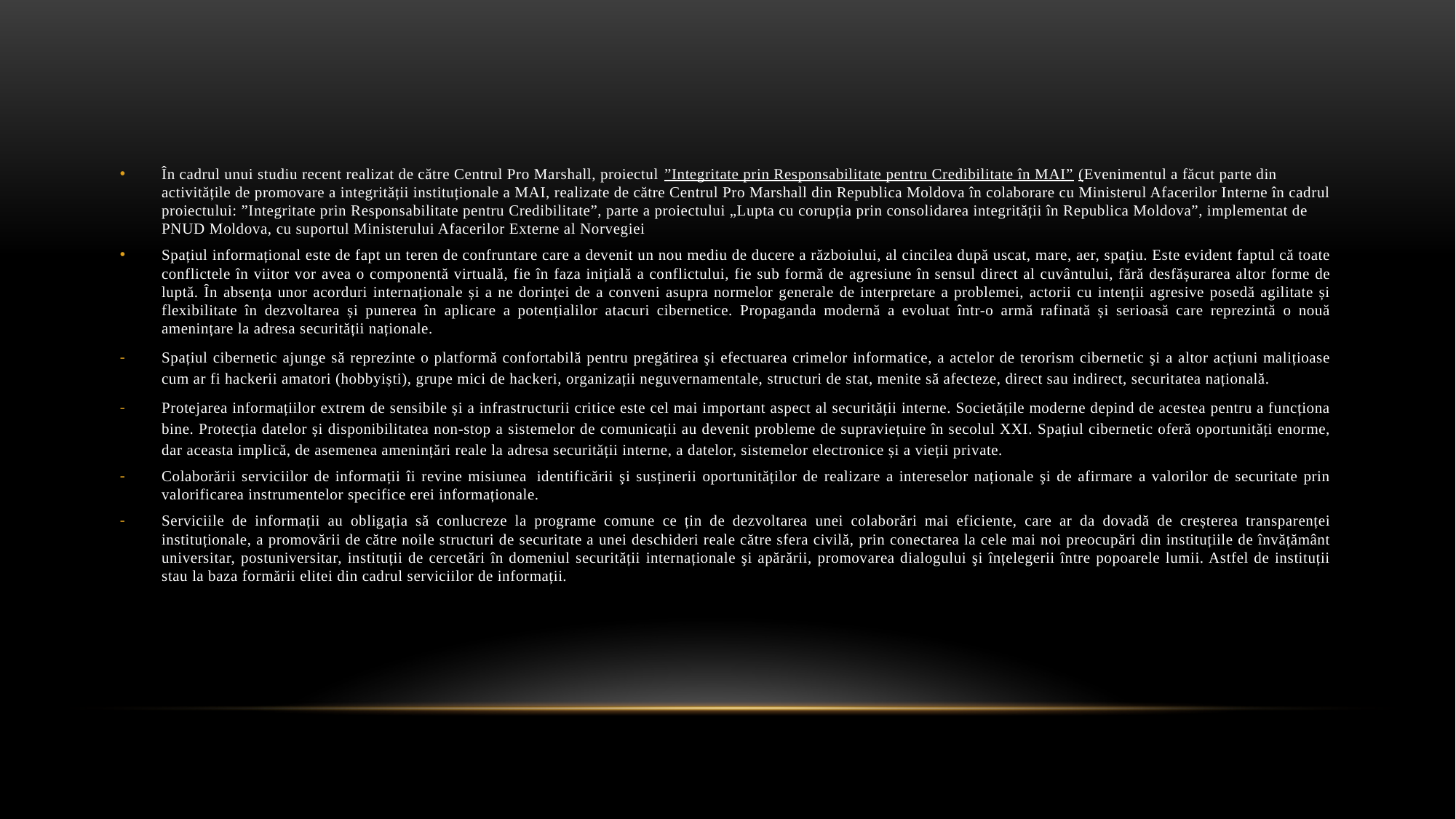

#
În cadrul unui studiu recent realizat de către Centrul Pro Marshall, proiectul ”Integritate prin Responsabilitate pentru Credibilitate în MAI” (Evenimentul a făcut parte din activitățile de promovare a integrității instituționale a MAI, realizate de către Centrul Pro Marshall din Republica Moldova în colaborare cu Ministerul Afacerilor Interne în cadrul proiectului: ”Integritate prin Responsabilitate pentru Credibilitate”, parte a proiectului „Lupta cu corupția prin consolidarea integrității în Republica Moldova”, implementat de PNUD Moldova, cu suportul Ministerului Afacerilor Externe al Norvegiei
Spațiul informațional este de fapt un teren de confruntare care a devenit un nou mediu de ducere a războiului, al cincilea după uscat, mare, aer, spațiu. Este evident faptul că toate conflictele în viitor vor avea o componentă virtuală, fie în faza inițială a conflictului, fie sub formă de agresiune în sensul direct al cuvântului, fără desfășurarea altor forme de luptă. În absența unor acorduri internaționale și a ne dorinței de a conveni asupra normelor generale de interpretare a problemei, actorii cu intenții agresive posedă agilitate și flexibilitate în dezvoltarea și punerea în aplicare a potențialilor atacuri cibernetice. Propaganda modernă a evoluat într-o armă rafinată și serioasă care reprezintă o nouă amenințare la adresa securității naționale.
Spațiul cibernetic ajunge să reprezinte o platformă confortabilă pentru pregătirea şi efectuarea crimelor informatice, a actelor de terorism cibernetic şi a altor acțiuni malițioase cum ar fi hackerii amatori (hobbyiști), grupe mici de hackeri, organizații neguvernamentale, structuri de stat, menite să afecteze, direct sau indirect, securitatea națională.
Protejarea informațiilor extrem de sensibile și a infrastructurii critice este cel mai important aspect al securității interne. Societățile moderne depind de acestea pentru a funcționa bine. Protecția datelor și disponibilitatea non-stop a sistemelor de comunicații au devenit probleme de supraviețuire în secolul XXI. Spațiul cibernetic oferă oportunități enorme, dar aceasta implică, de asemenea amenințări reale la adresa securității interne, a datelor, sistemelor electronice și a vieții private.
Colaborării serviciilor de informații îi revine misiunea  identificării şi susținerii oportunităților de realizare a intereselor naționale şi de afirmare a valorilor de securitate prin valorificarea instrumentelor specifice erei informaționale.
Serviciile de informații au obligația să conlucreze la programe comune ce țin de dezvoltarea unei colaborări mai eficiente, care ar da dovadă de creșterea transparenței instituționale, a promovării de către noile structuri de securitate a unei deschideri reale către sfera civilă, prin conectarea la cele mai noi preocupări din instituțiile de învățământ universitar, postuniversitar, instituții de cercetări în domeniul securității internaționale şi apărării, promovarea dialogului şi înțelegerii între popoarele lumii. Astfel de instituții stau la baza formării elitei din cadrul serviciilor de informații.